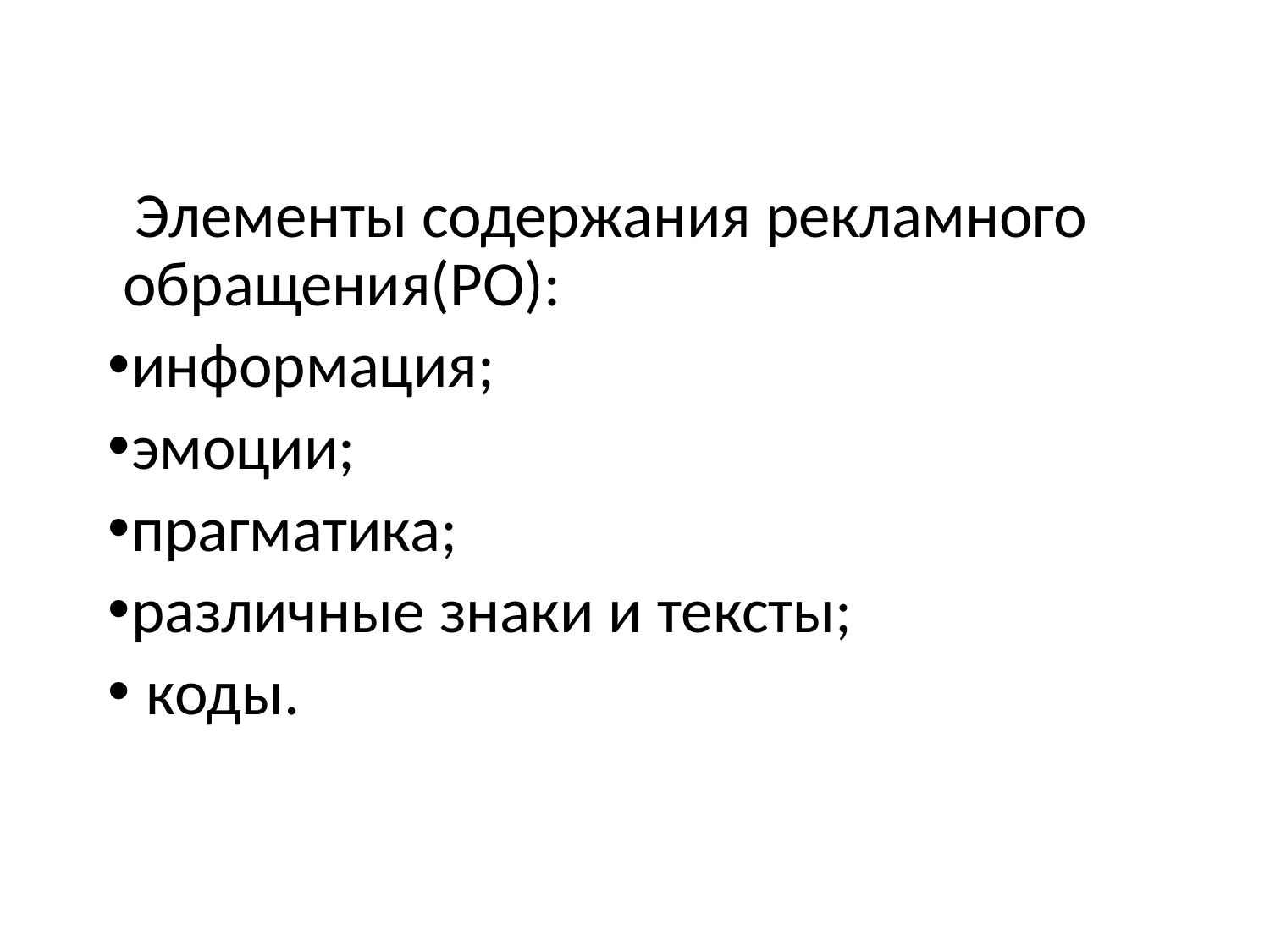

Элементы содержания рекламного обращения(РО):
информация;
эмоции;
прагматика;
различные знаки и тексты;
 коды.